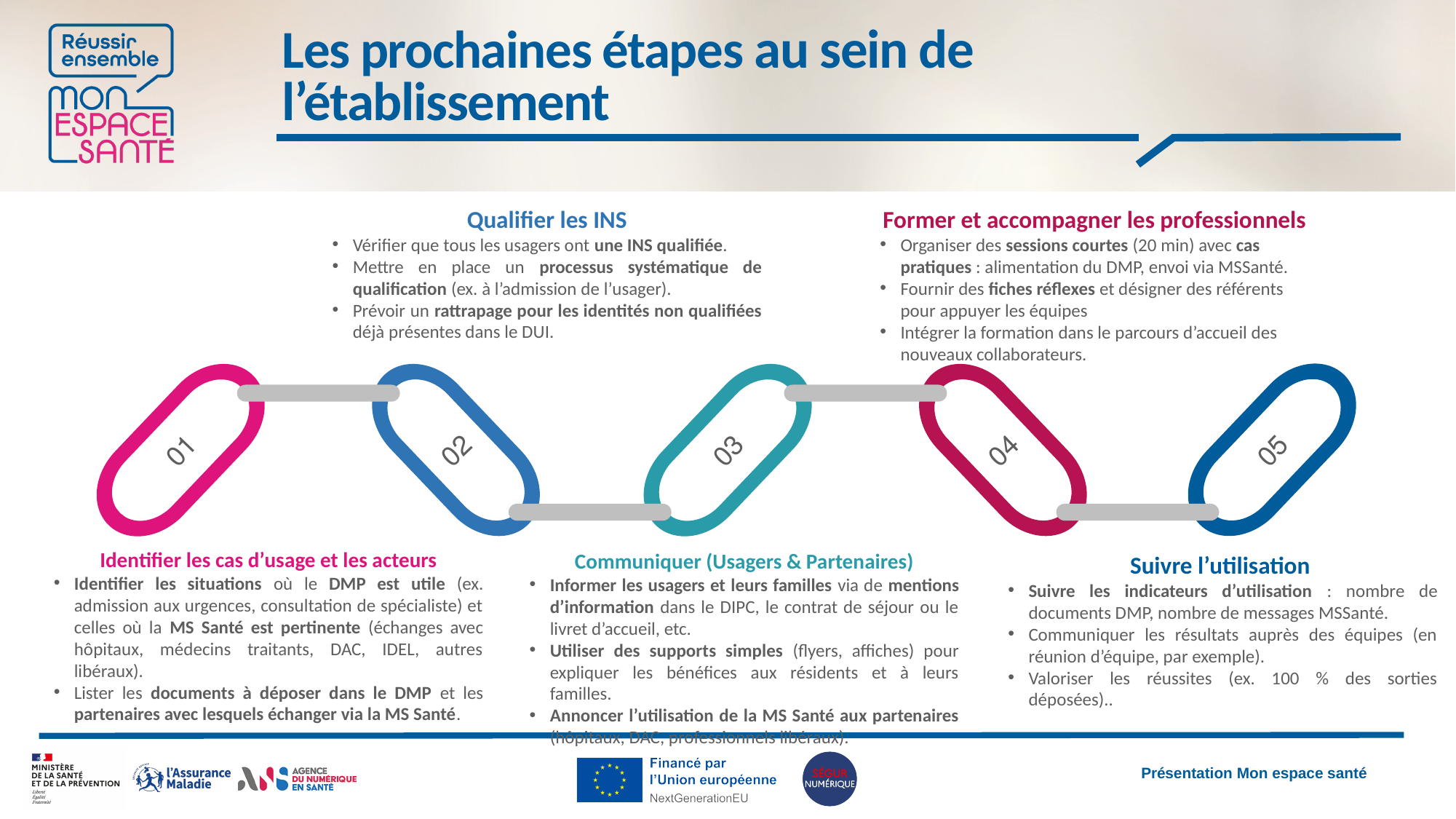

# Les prochaines étapes au sein de l’établissement
Qualifier les INS
Vérifier que tous les usagers ont une INS qualifiée.
Mettre en place un processus systématique de qualification (ex. à l’admission de l’usager).
Prévoir un rattrapage pour les identités non qualifiées déjà présentes dans le DUI.
Former et accompagner les professionnels
Organiser des sessions courtes (20 min) avec cas pratiques : alimentation du DMP, envoi via MSSanté.
Fournir des fiches réflexes et désigner des référents pour appuyer les équipes
Intégrer la formation dans le parcours d’accueil des nouveaux collaborateurs.

05
02
04
01
03

Identifier les cas d’usage et les acteurs
Identifier les situations où le DMP est utile (ex. admission aux urgences, consultation de spécialiste) et celles où la MS Santé est pertinente (échanges avec hôpitaux, médecins traitants, DAC, IDEL, autres libéraux).
Lister les documents à déposer dans le DMP et les partenaires avec lesquels échanger via la MS Santé.
Communiquer (Usagers & Partenaires)
Informer les usagers et leurs familles via de mentions d’information dans le DIPC, le contrat de séjour ou le livret d’accueil, etc.
Utiliser des supports simples (flyers, affiches) pour expliquer les bénéfices aux résidents et à leurs familles.
Annoncer l’utilisation de la MS Santé aux partenaires (hôpitaux, DAC, professionnels libéraux).
Suivre l’utilisation
Suivre les indicateurs d’utilisation : nombre de documents DMP, nombre de messages MSSanté.
Communiquer les résultats auprès des équipes (en réunion d’équipe, par exemple).
Valoriser les réussites (ex. 100 % des sorties déposées)..